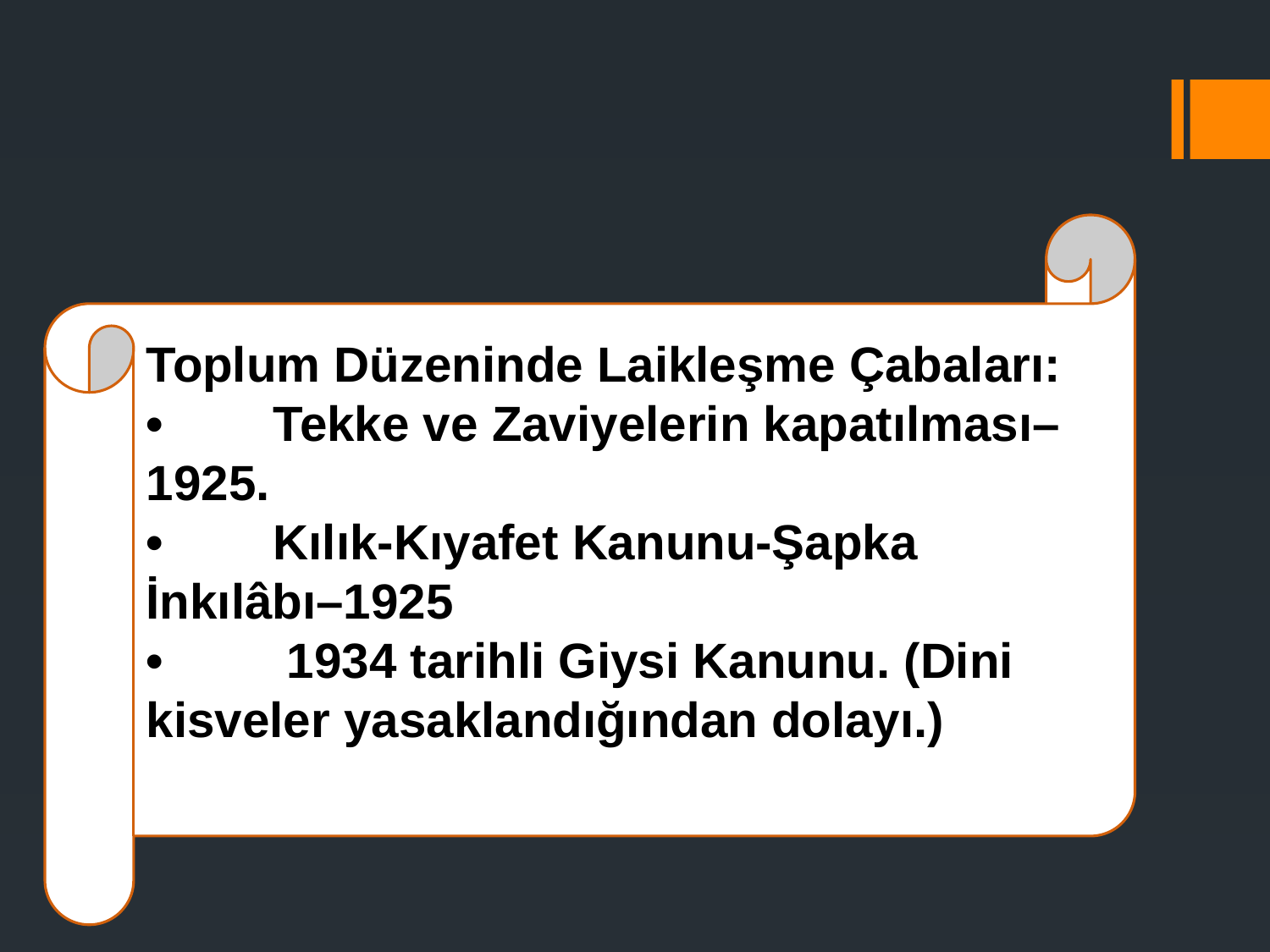

Toplum Düzeninde Laikleşme Çabaları:
•	Tekke ve Zaviyelerin kapatılması–1925.
•	Kılık-Kıyafet Kanunu-Şapka İnkılâbı–1925
•	 1934 tarihli Giysi Kanunu. (Dini kisveler yasaklandığından dolayı.)